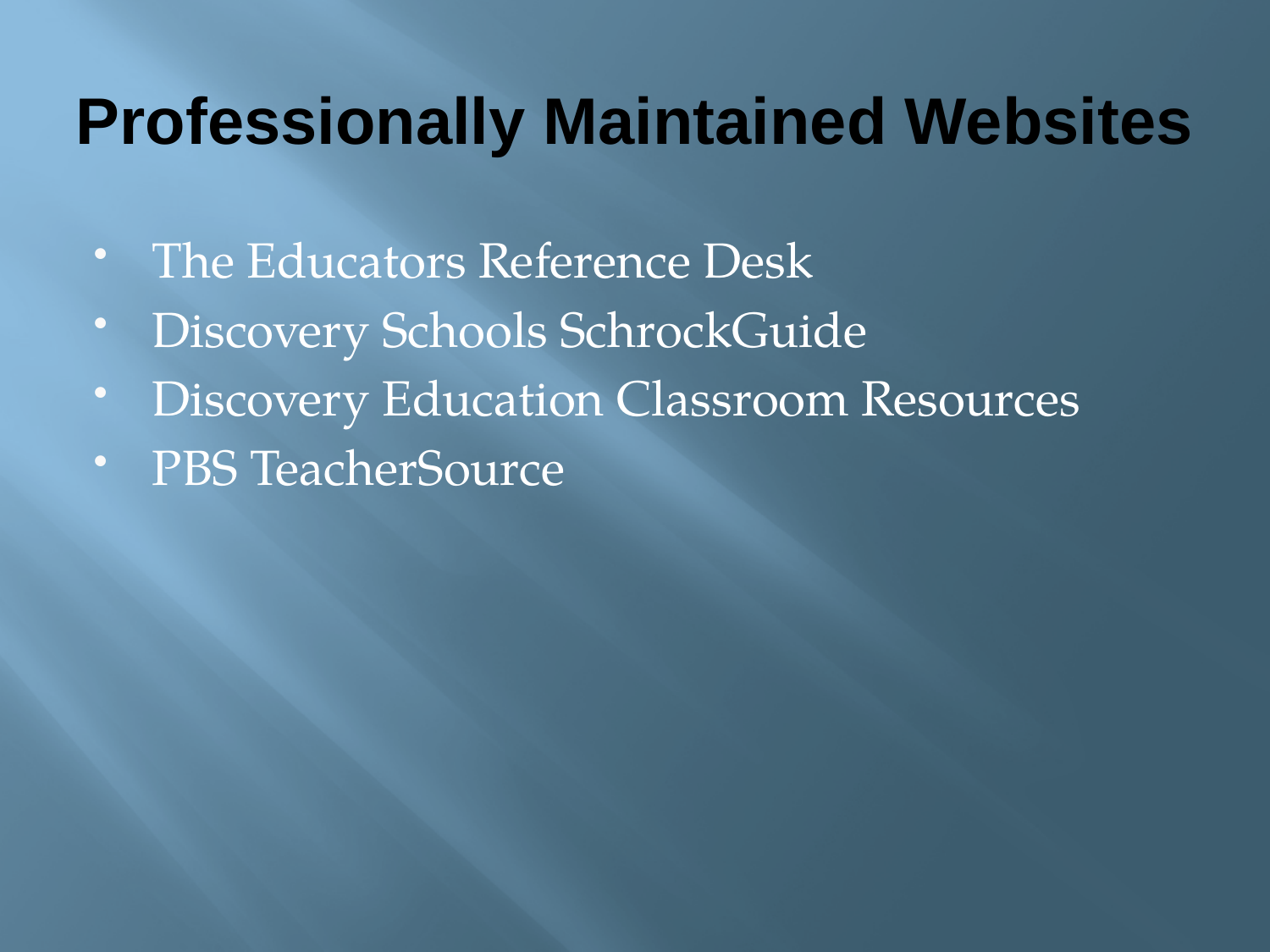

# Professionally Maintained Websites
The Educators Reference Desk
Discovery Schools SchrockGuide
Discovery Education Classroom Resources
PBS TeacherSource